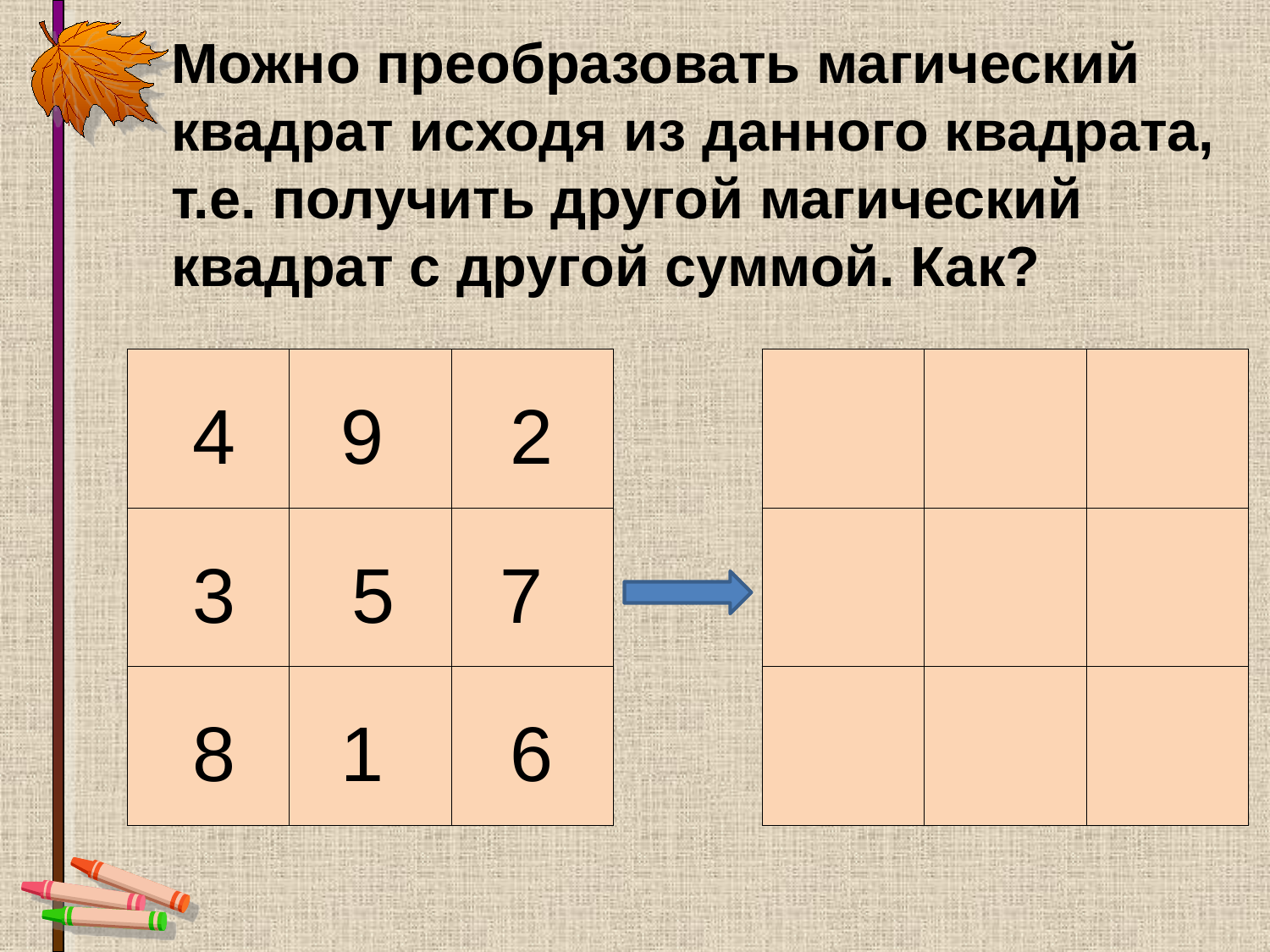

Можно преобразовать магический квадрат исходя из данного квадрата, т.е. получить другой магический квадрат с другой суммой. Как?
|  |  |  |
| --- | --- | --- |
|  |  |  |
|  |  |  |
|  |  |  |
| --- | --- | --- |
|  |  |  |
|  |  |  |
4
9
2
3
5
7

8
1
6